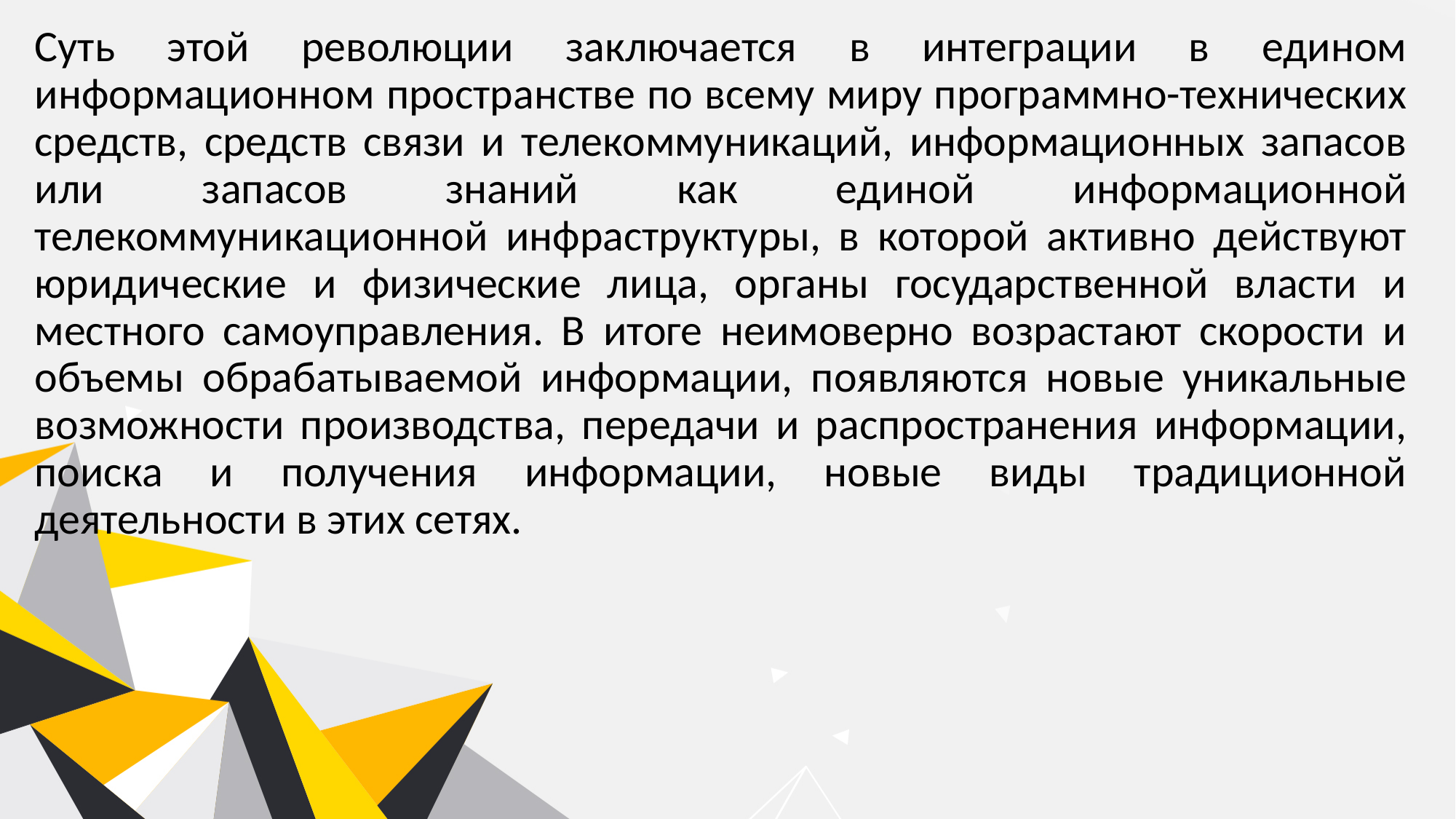

Суть этой революции заключается в интеграции в едином информационном пространстве по всему миру программно-технических средств, средств связи и телекоммуникаций, информационных запасов или запасов знаний как единой информационной телекоммуникационной инфраструктуры, в которой активно действуют юридические и физические лица, органы государственной власти и местного самоуправления. В итоге неимоверно возрастают скорости и объемы обрабатываемой информации, появляются новые уникальные возможности производства, передачи и распространения информации, поиска и получения информации, новые виды традиционной деятельности в этих сетях.